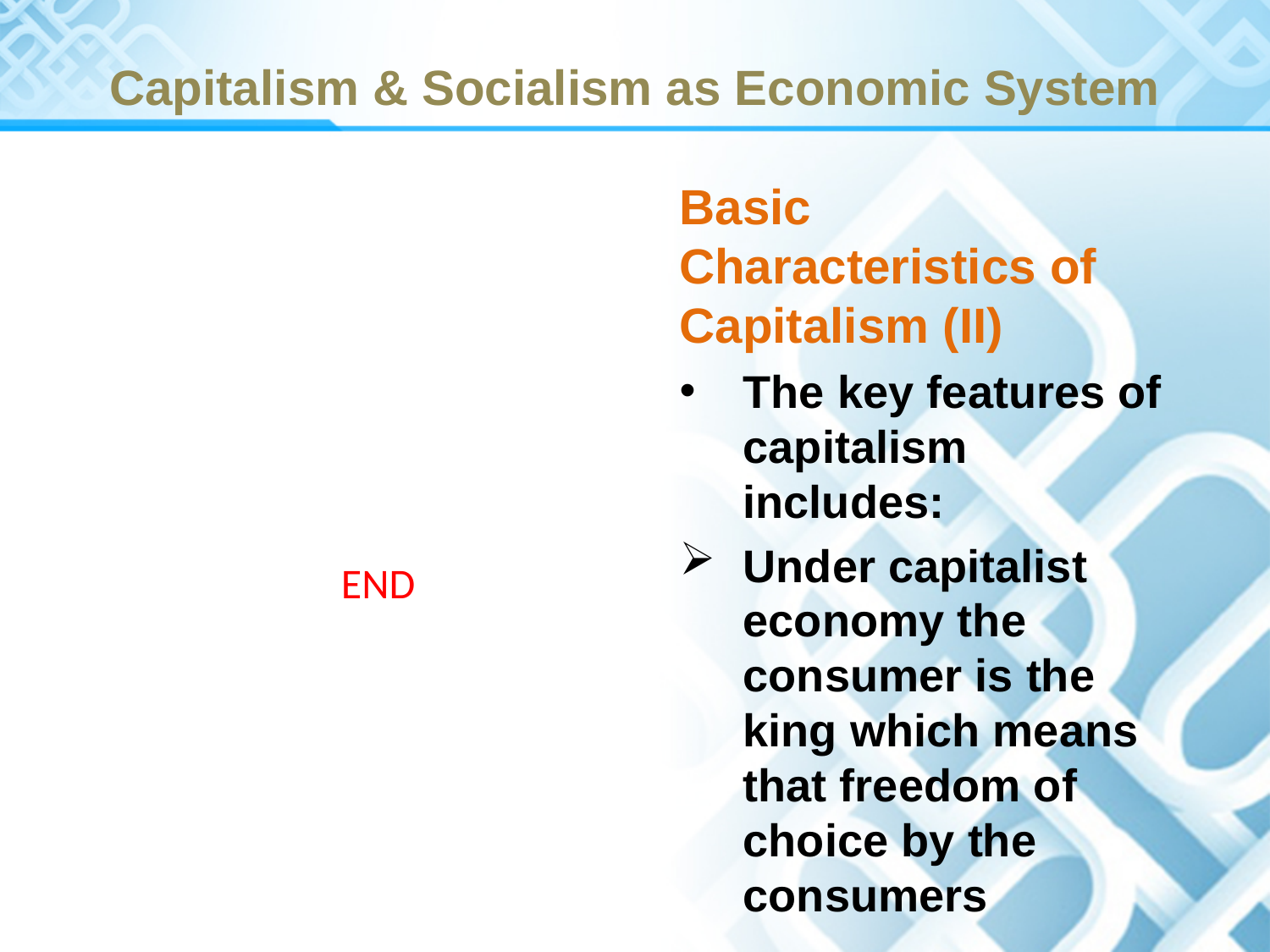

# Capitalism & Socialism as Economic System
Basic Characteristics of Capitalism (II)
The key features of capitalism includes:
Under capitalist economy the consumer is the king which means that freedom of choice by the consumers
END